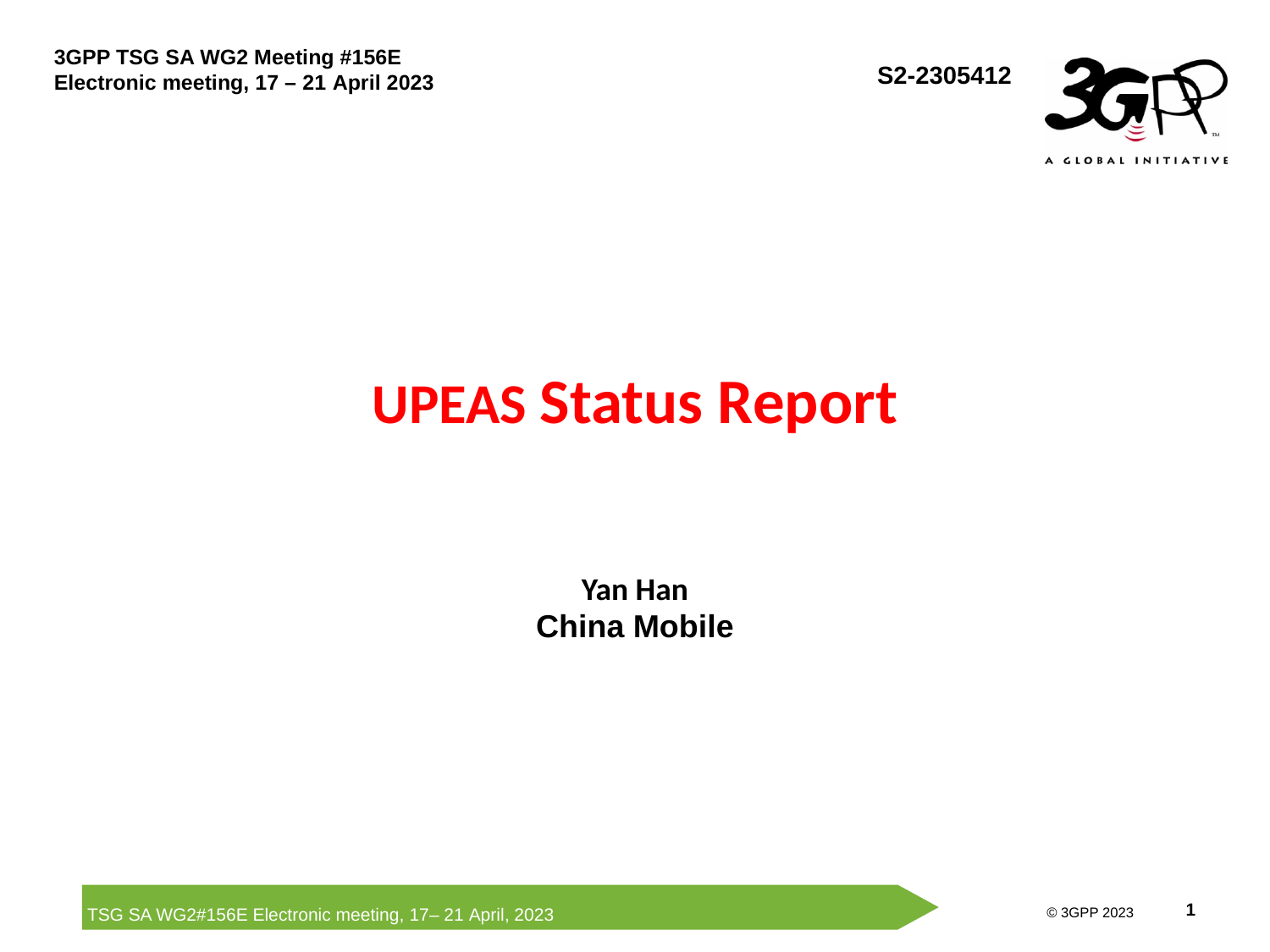

S2-2305412
# UPEAS Status Report
Yan Han
China Mobile